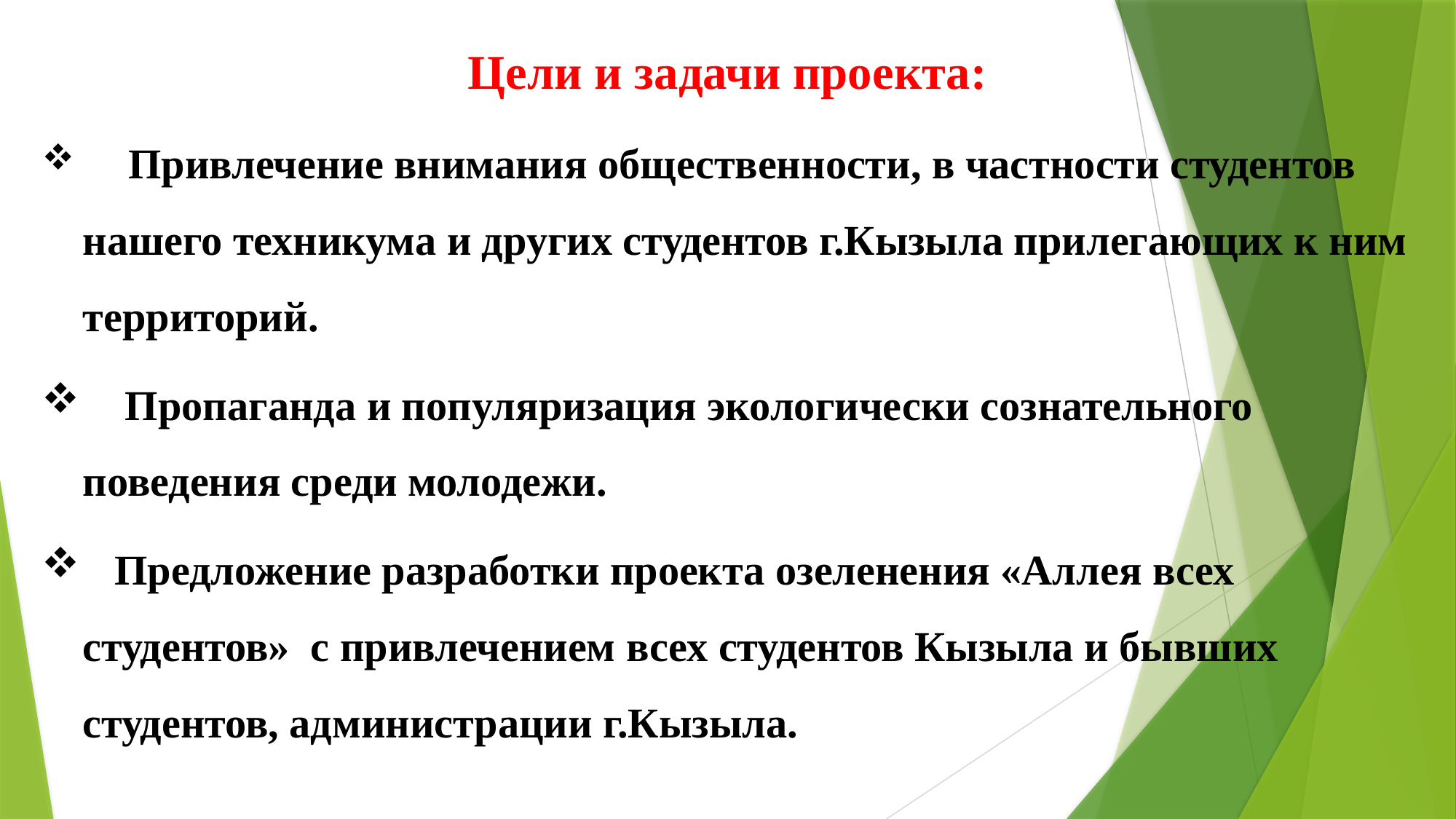

Цели и задачи проекта:
     Привлечение внимания общественности, в частности студентов нашего техникума и других студентов г.Кызыла прилегающих к ним территорий.
    Пропаганда и популяризация экологически сознательного поведения среди молодежи.
   Предложение разработки проекта озеленения «Аллея всех студентов»  с привлечением всех студентов Кызыла и бывших студентов, администрации г.Кызыла.